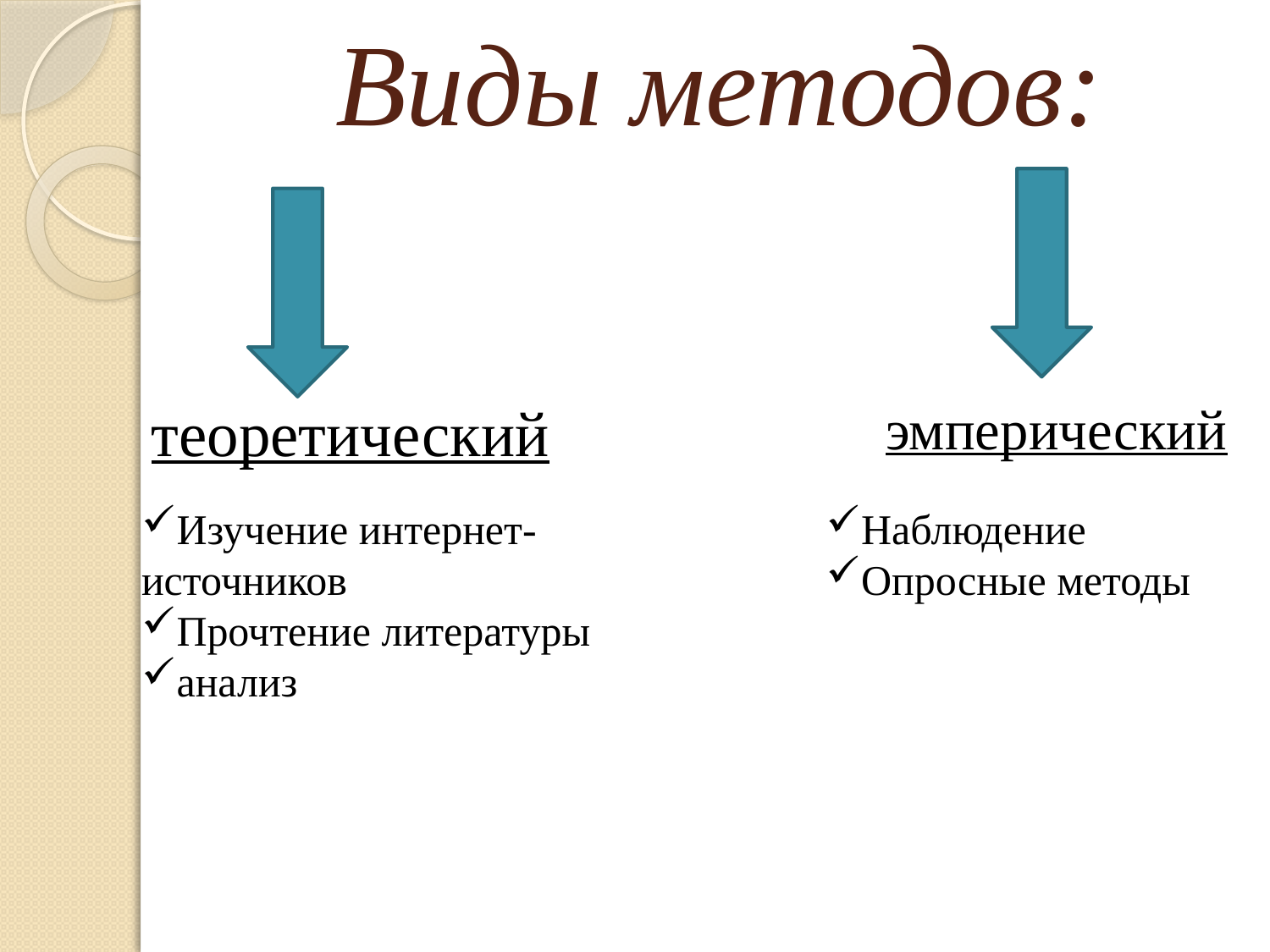

# Виды методов:

теоретический
эмперический
Изучение интернет-источников
Прочтение литературы
анализ
Наблюдение
Опросные методы